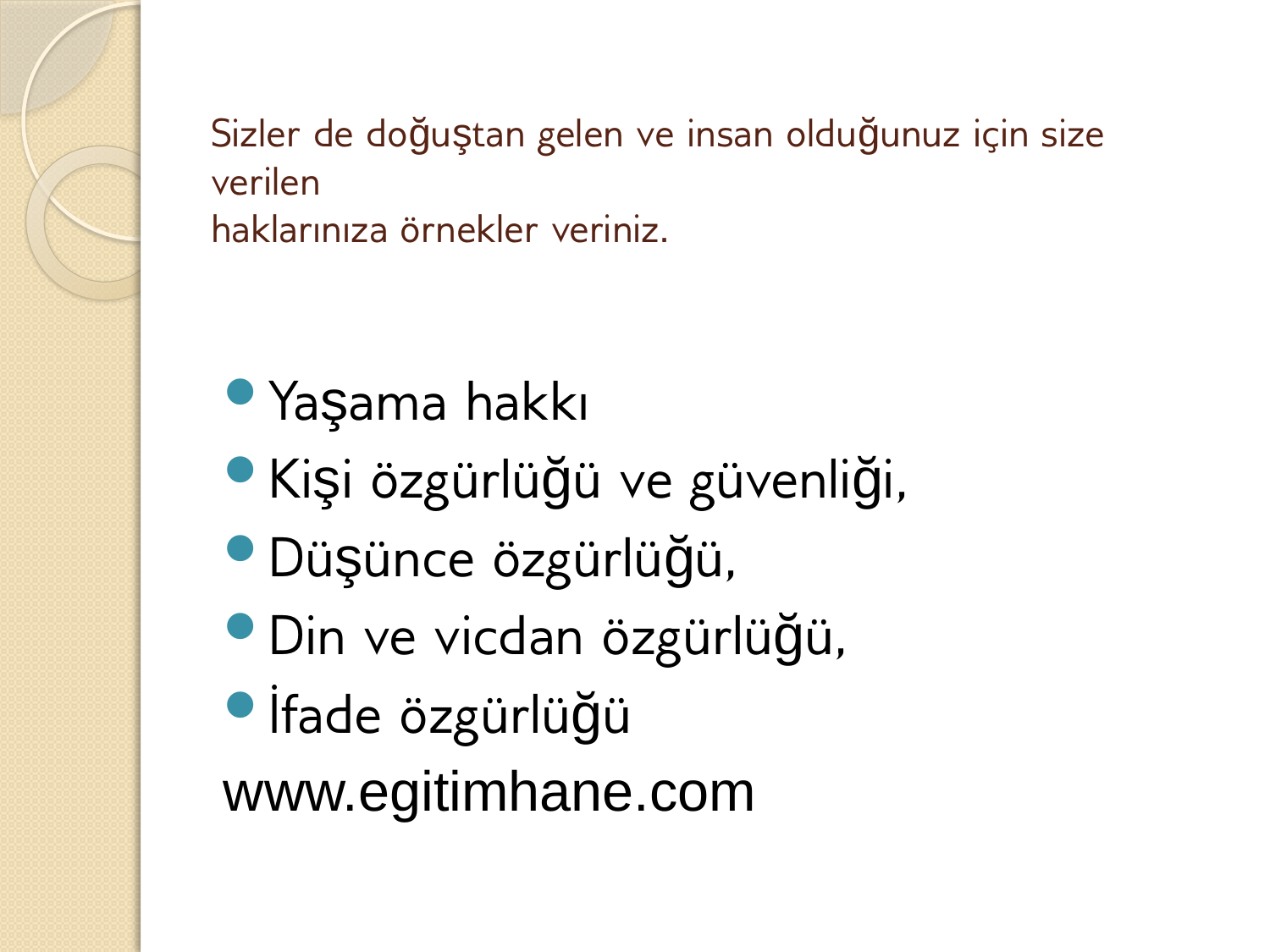

# Sizler de doğuştan gelen ve insan olduğunuz için size verilen haklarınıza örnekler veriniz.
Yaşama hakkı
Kişi özgürlüğü ve güvenliği,
Düşünce özgürlüğü,
Din ve vicdan özgürlüğü,
İfade özgürlüğü
www.egitimhane.com